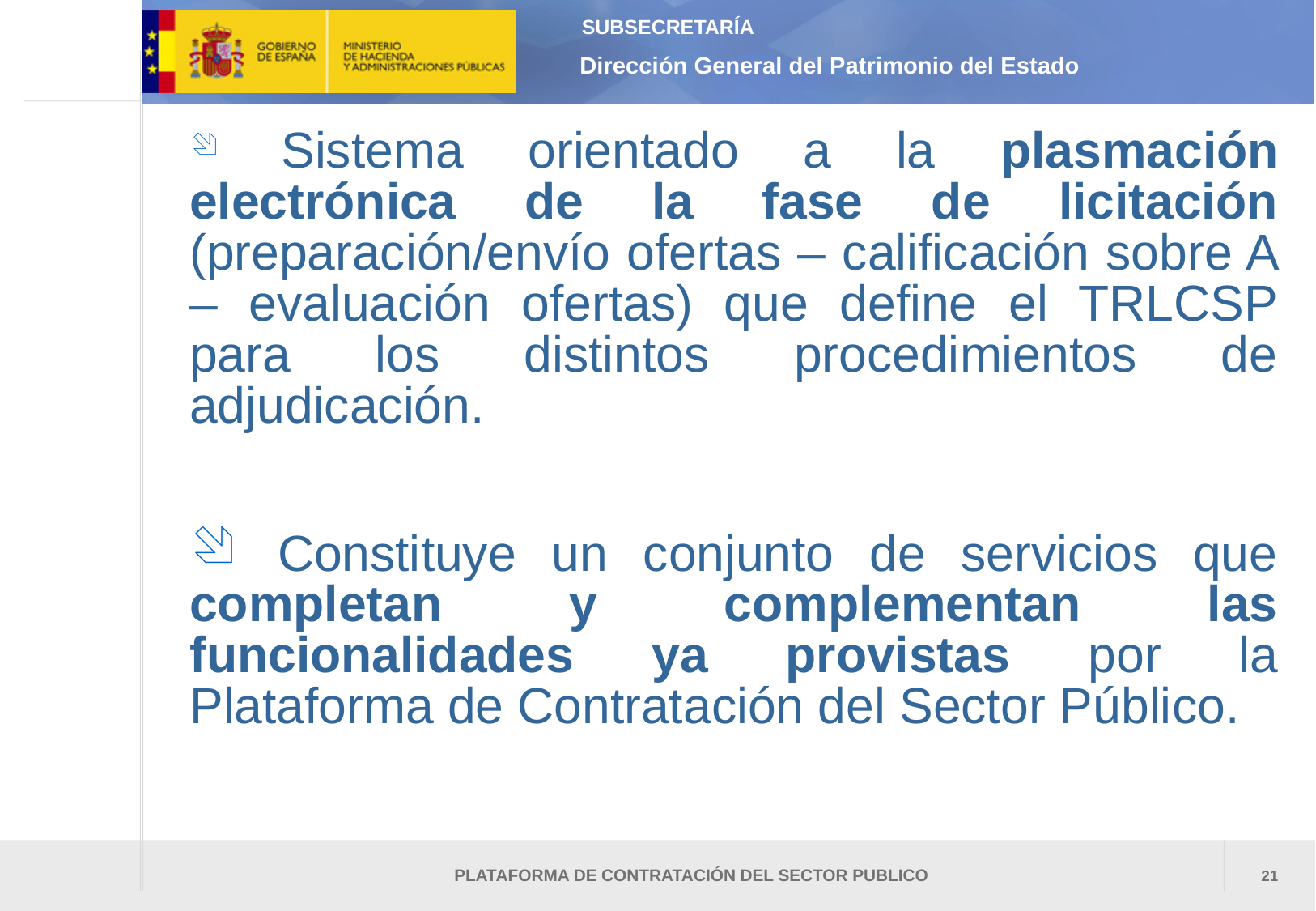

Sistema orientado a la plasmación electrónica de la fase de licitación (preparación/envío ofertas – calificación sobre A – evaluación ofertas) que define el TRLCSP para los distintos procedimientos de adjudicación.

 Constituye un conjunto de servicios que completan y complementan las funcionalidades ya provistas por la Plataforma de Contratación del Sector Público.